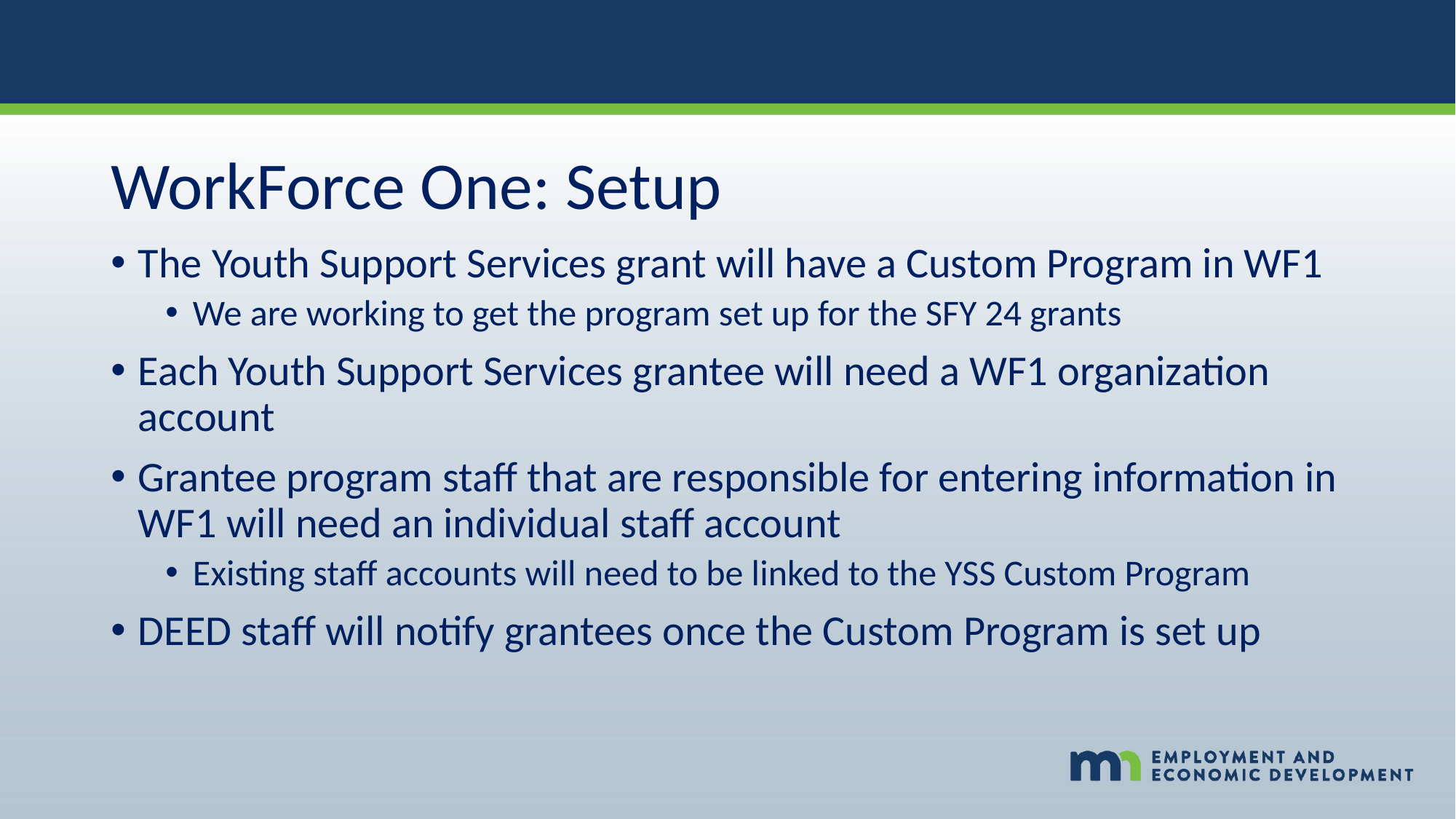

WorkForce One: Setup
The Youth Support Services grant will have a Custom Program in WF1
We are working to get the program set up for the SFY 24 grants
Each Youth Support Services grantee will need a WF1 organization account
Grantee program staff that are responsible for entering information in WF1 will need an individual staff account
Existing staff accounts will need to be linked to the YSS Custom Program
DEED staff will notify grantees once the Custom Program is set up